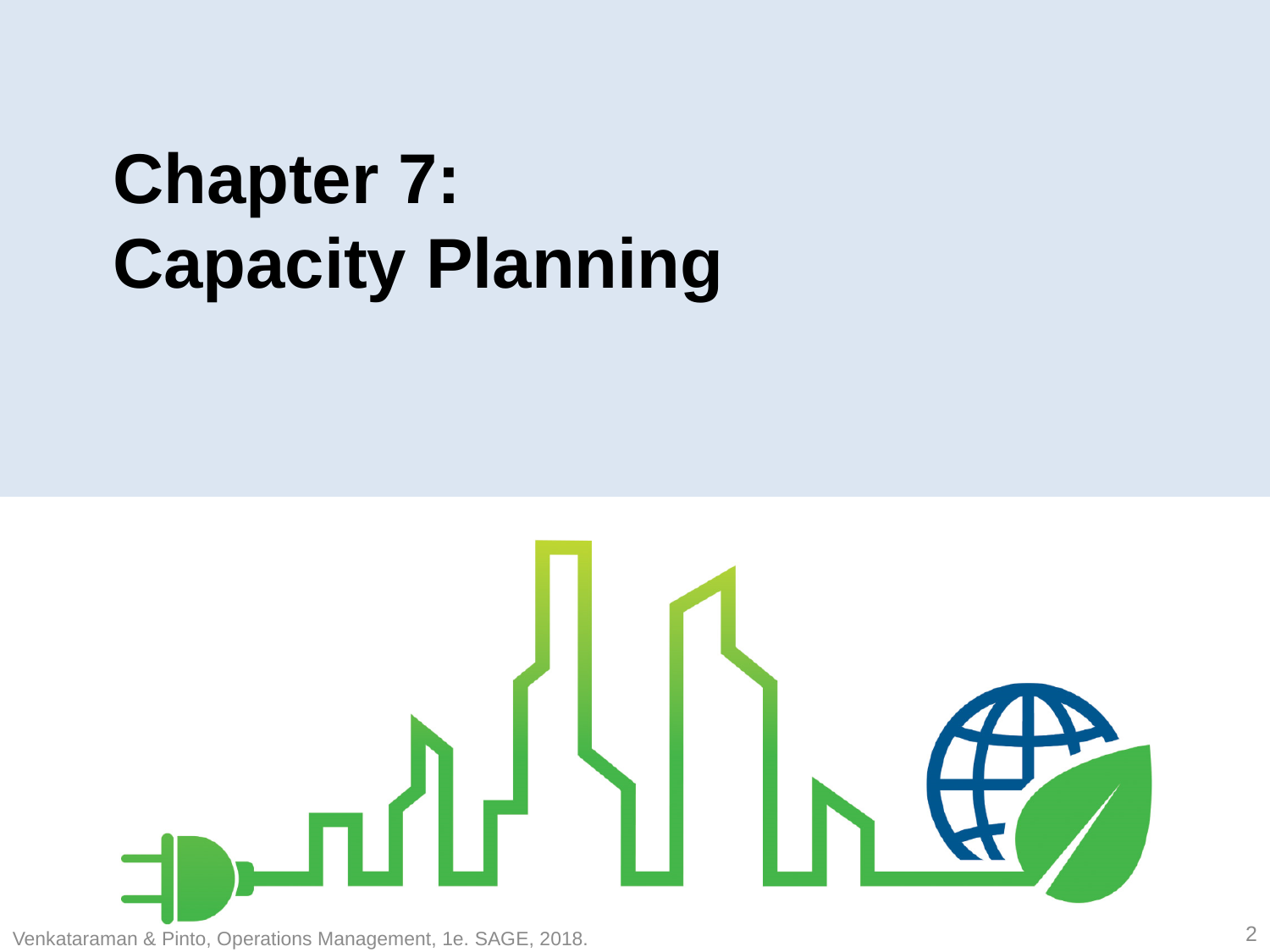

# Chapter 7: Capacity Planning
2
Venkataraman & Pinto, Operations Management, 1e. SAGE, 2018.